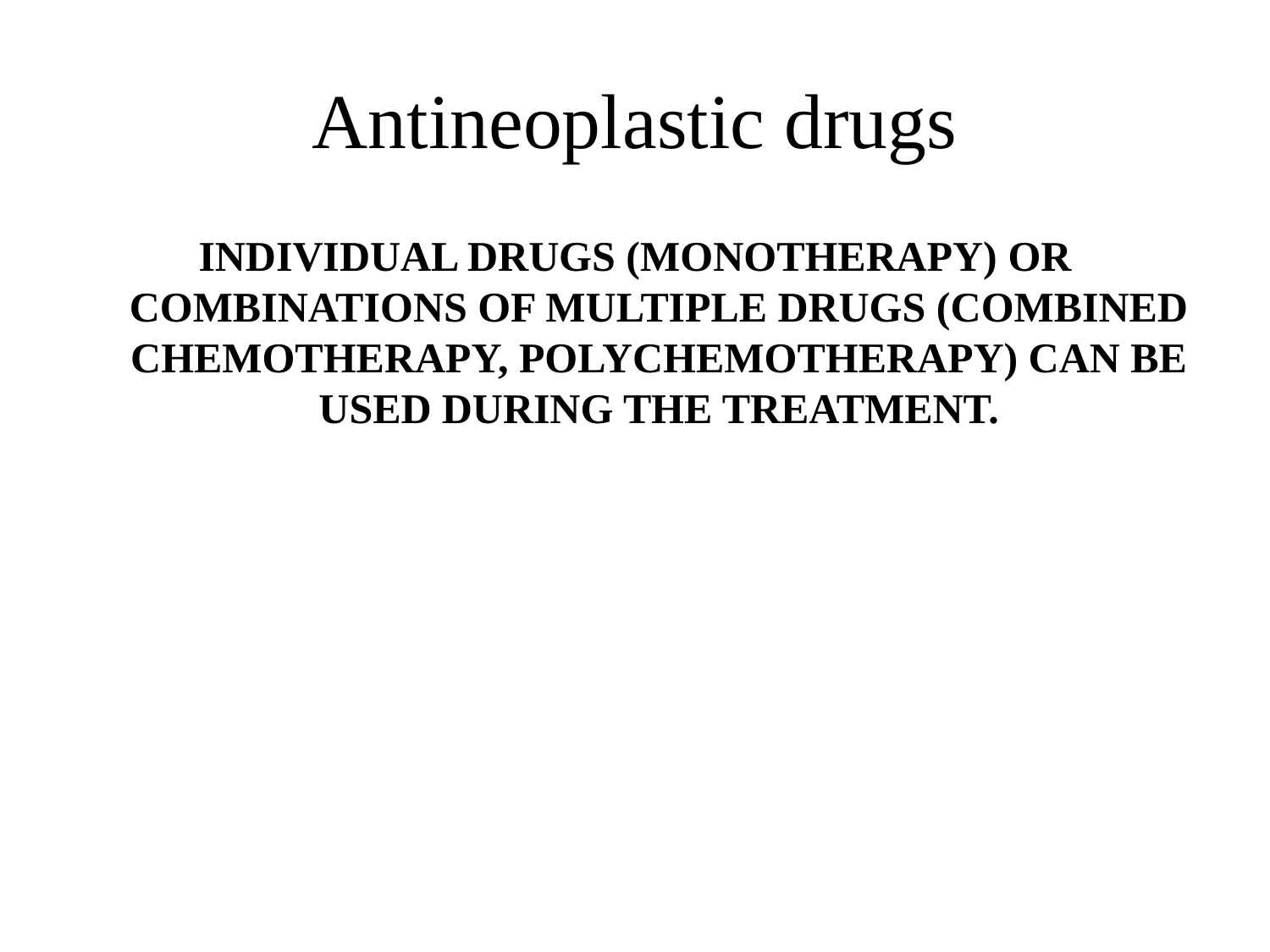

# Antineoplastic drugs
INDIVIDUAL DRUGS (MONOTHERAPY) OR COMBINATIONS OF MULTIPLE DRUGS (COMBINED CHEMOTHERAPY, POLYCHEMOTHERAPY) CAN BE USED DURING THE TREATMENT.